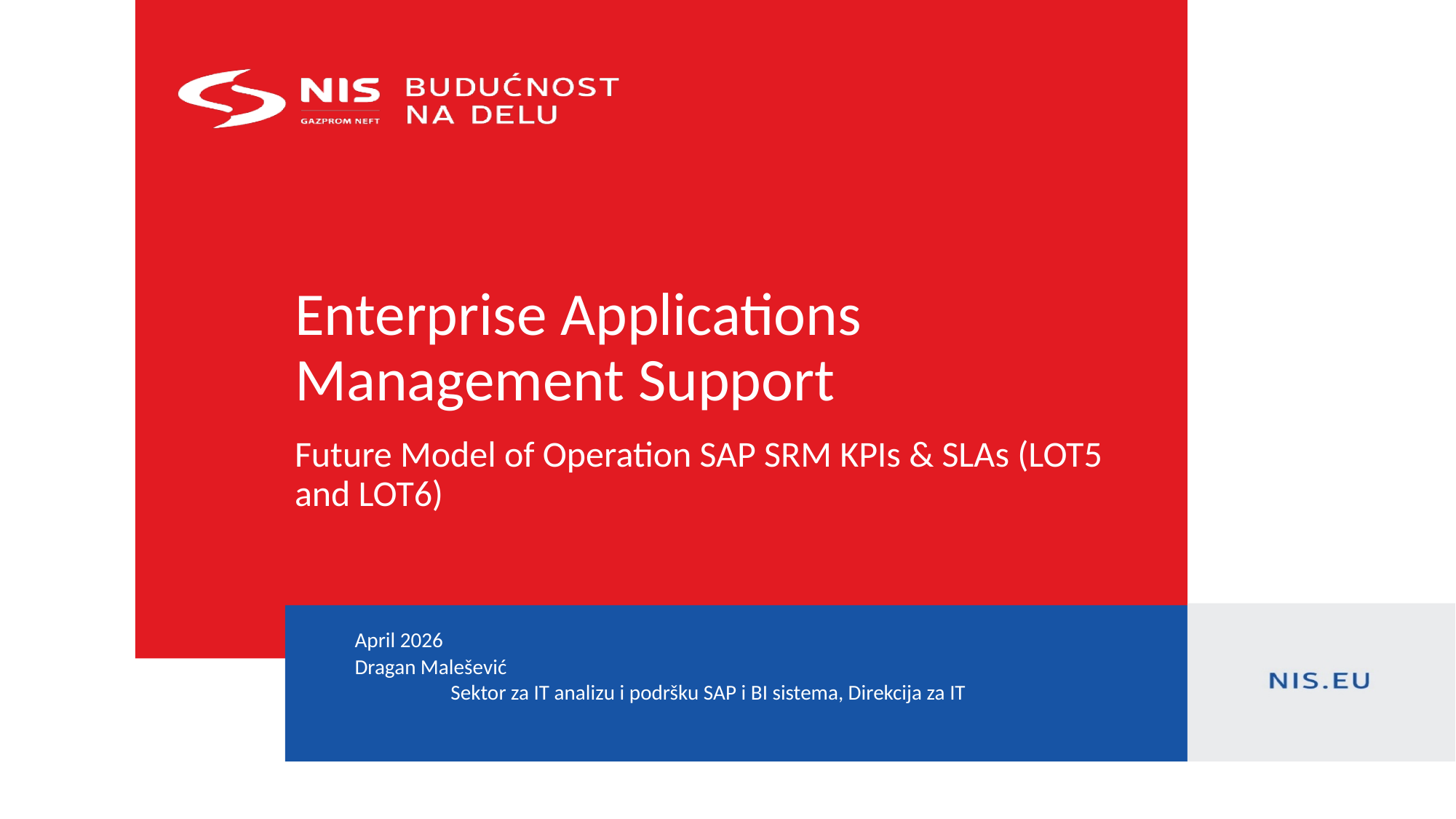

# Enterprise Applications Management Support
Future Model of Operation SAP SRM KPIs & SLAs (LOT5 and LOT6)
April 2026
Dragan Malešević
Sektor za IT analizu i podršku SAP i BI sistema, Direkcija za IT